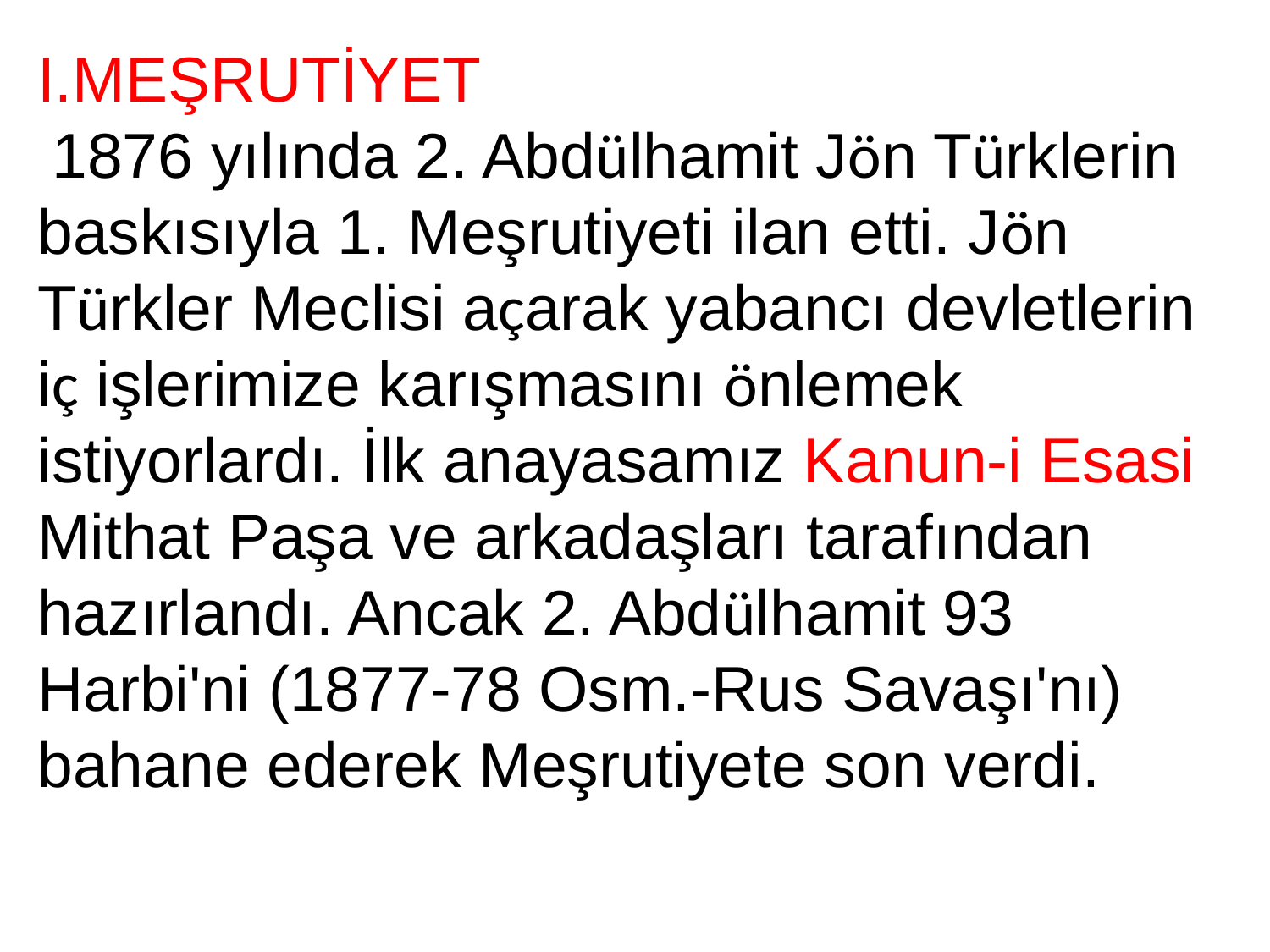

I.MEŞRUTİYET
 1876 yılında 2. Abdülhamit Jön Türklerin baskısıyla 1. Meşrutiyeti ilan etti. Jön Türkler Meclisi açarak yabancı devletlerin iç işlerimize karışmasını önlemek istiyorlardı. İlk anayasamız Kanun-i Esasi Mithat Paşa ve arkadaşları tarafından hazırlandı. Ancak 2. Abdülhamit 93 Harbi'ni (1877-78 Osm.-Rus Savaşı'nı) bahane ederek Meşrutiyete son verdi.